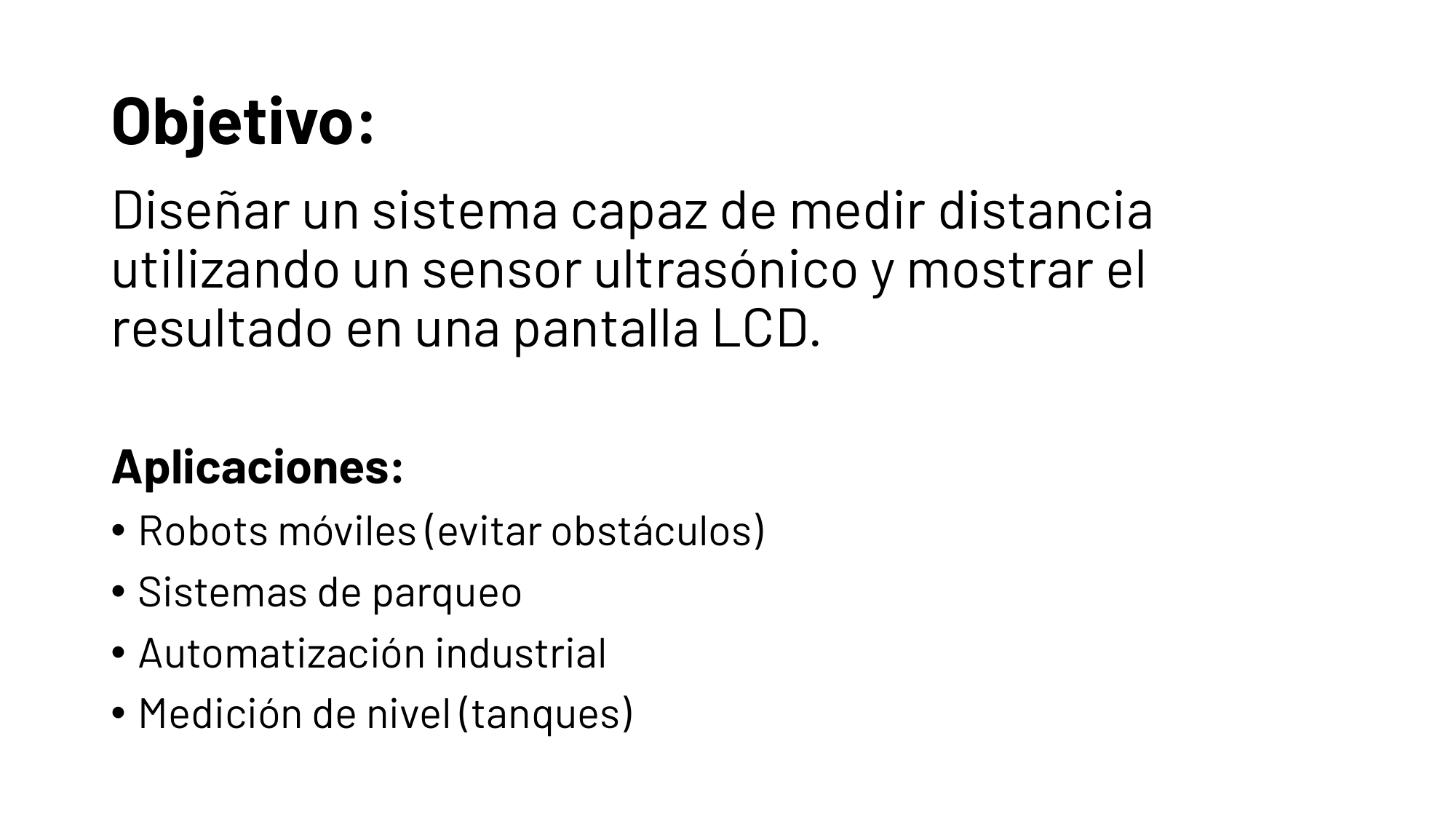

# Objetivo:
Diseñar un sistema capaz de medir distancia utilizando un sensor ultrasónico y mostrar el resultado en una pantalla LCD.

Aplicaciones:
Robots móviles (evitar obstáculos)
Sistemas de parqueo
Automatización industrial
Medición de nivel (tanques)